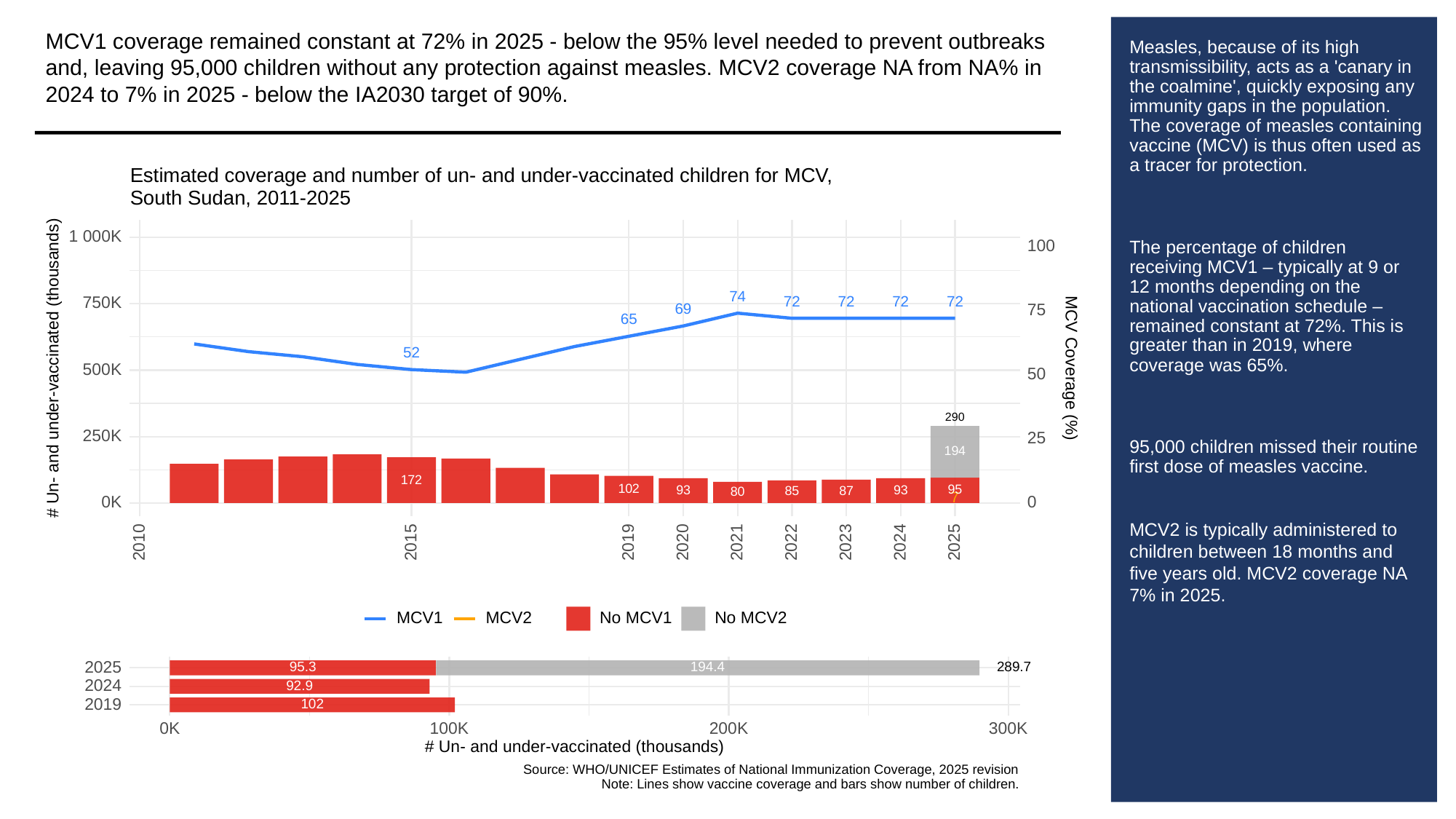

MCV1 coverage remained constant at 72% in 2025 - below the 95% level needed to prevent outbreaks and, leaving 95,000 children without any protection against measles. MCV2 coverage NA from NA% in 2024 to 7% in 2025 - below the IA2030 target of 90%.
# Measles, because of its high transmissibility, acts as a 'canary in the coalmine', quickly exposing any immunity gaps in the population. The coverage of measles containing vaccine (MCV) is thus often used as a tracer for protection.

The percentage of children receiving MCV1 – typically at 9 or 12 months depending on the national vaccination schedule – remained constant at 72%. This is greater than in 2019, where coverage was 65%.

95,000 children missed their routine first dose of measles vaccine.

MCV2 is typically administered to children between 18 months and five years old. MCV2 coverage NA 7% in 2025.

Estimated coverage and number of un- and under-vaccinated children for MCV,
South Sudan, 2011-2025

1 000K

100

74
72
72
72
72
750K

69
75

65

52
# Un- and under-vaccinated (thousands)
MCV Coverage (%)
500K
50

290

250K
25

194

172

102
95
93
93
87
85
80
7
0K
0

2023
2010
2015
2019
2020
2021
2022
2024
2025

MCV1
MCV2
No MCV1
No MCV2

2025
95.3
194.4
289.7

2024
92.9

2019
102

300K
0K
100K
200K
# Un- and under-vaccinated (thousands)
Source: WHO/UNICEF Estimates of National Immunization Coverage, 2025 revision
Note: Lines show vaccine coverage and bars show number of children.